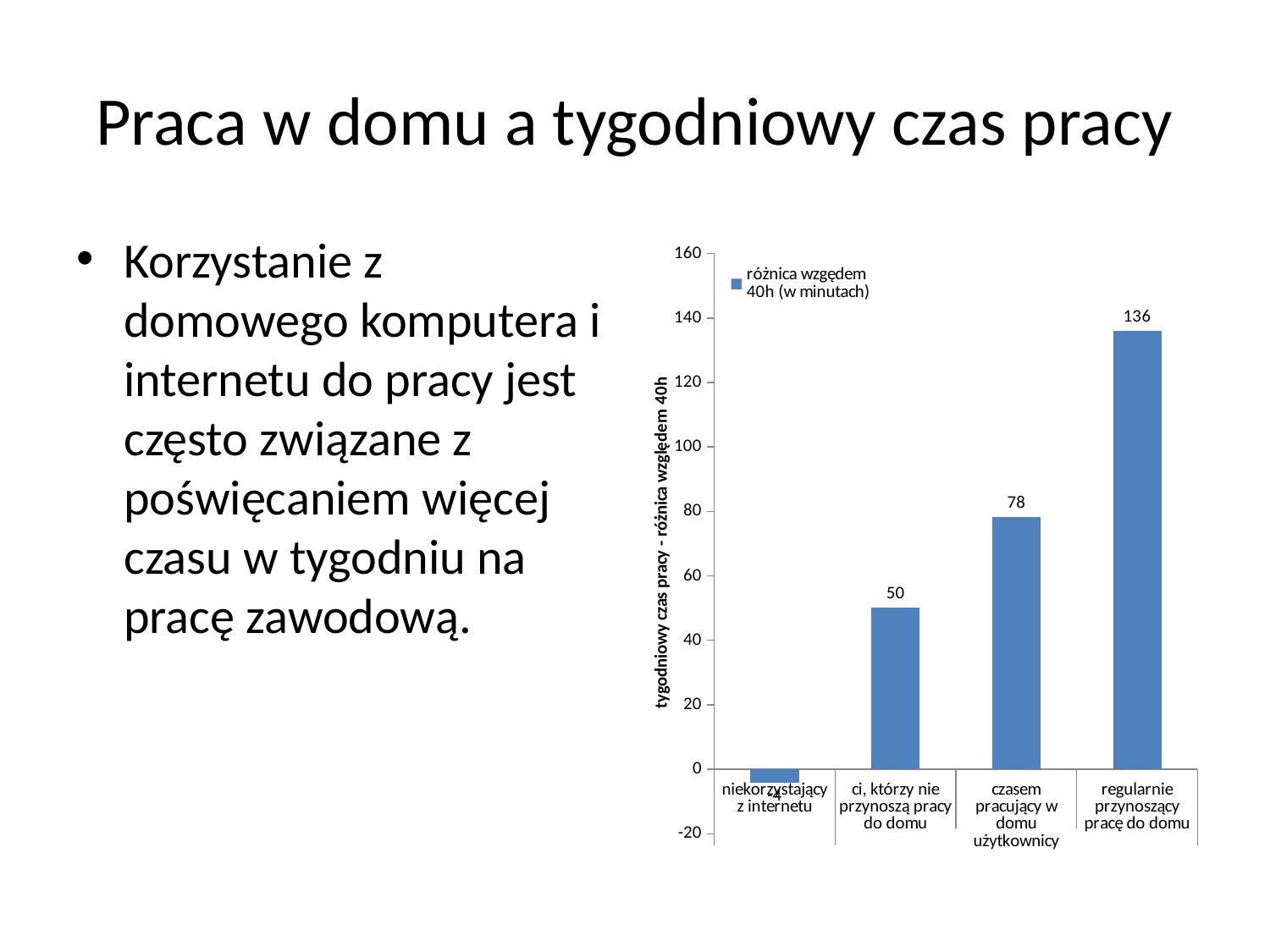

# Praca w domu a tygodniowy czas pracy
Korzystanie z domowego komputera i internetu do pracy jest często związane z poświęcaniem więcej czasu w tygodniu na pracę zawodową.

### Chart

| Category | różnica wzgędem 40h (w minutach) |
|---|---|
| niekorzystający z internetu | -4.167457915991404 |
| ci, którzy nie przynoszą pracy do domu | 50.27716371328607 |
| czasem pracujący w domu | 78.19195134285705 |
| regularnie przynoszący pracę do domu | 136.03176227734573 |